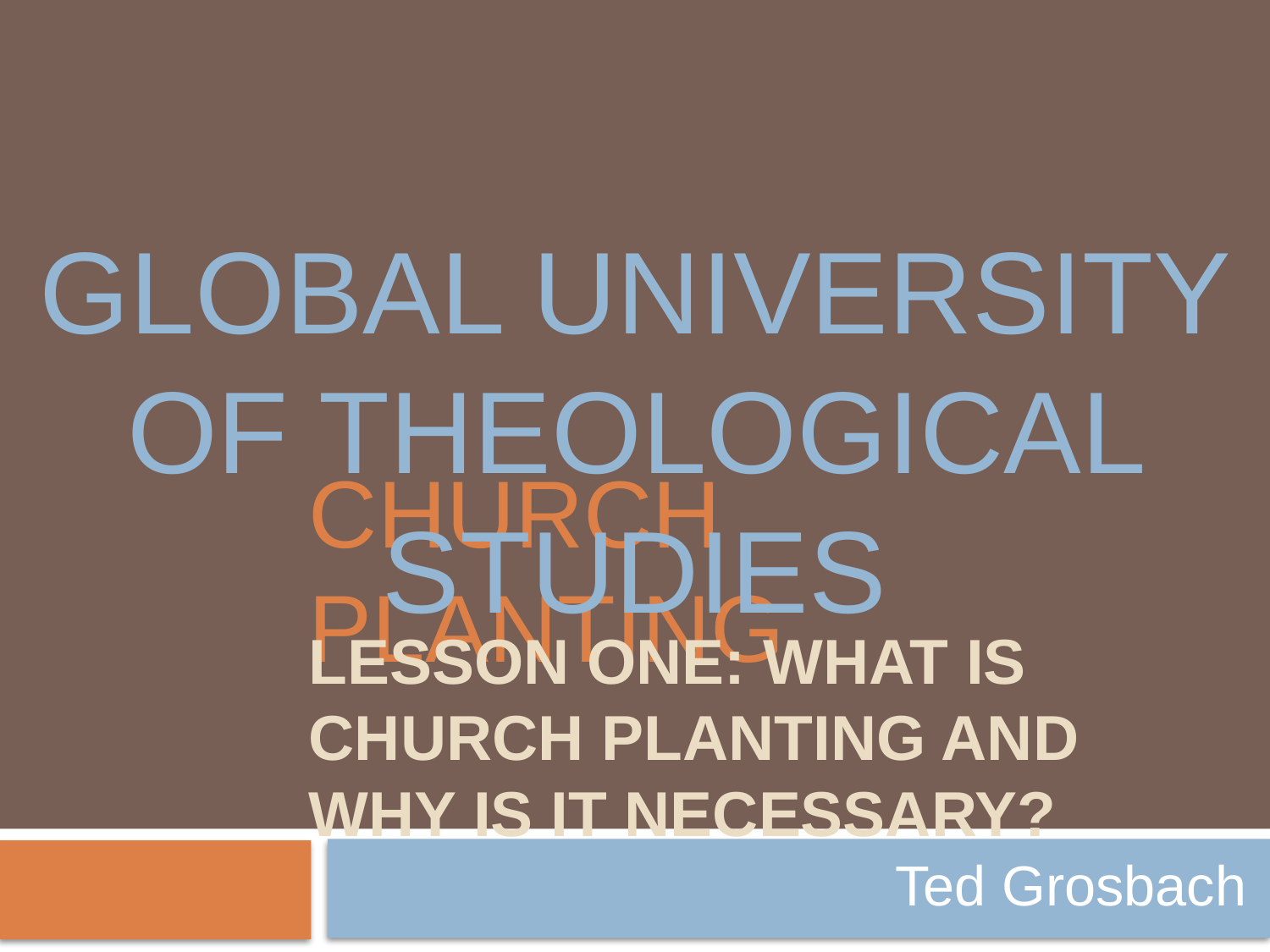

GLOBAL UNIVERSITY OF THEOLOGICAL STUDIES
# Church Planting
Lesson One: What Is Church Planting and Why Is It Necessary?
Ted Grosbach